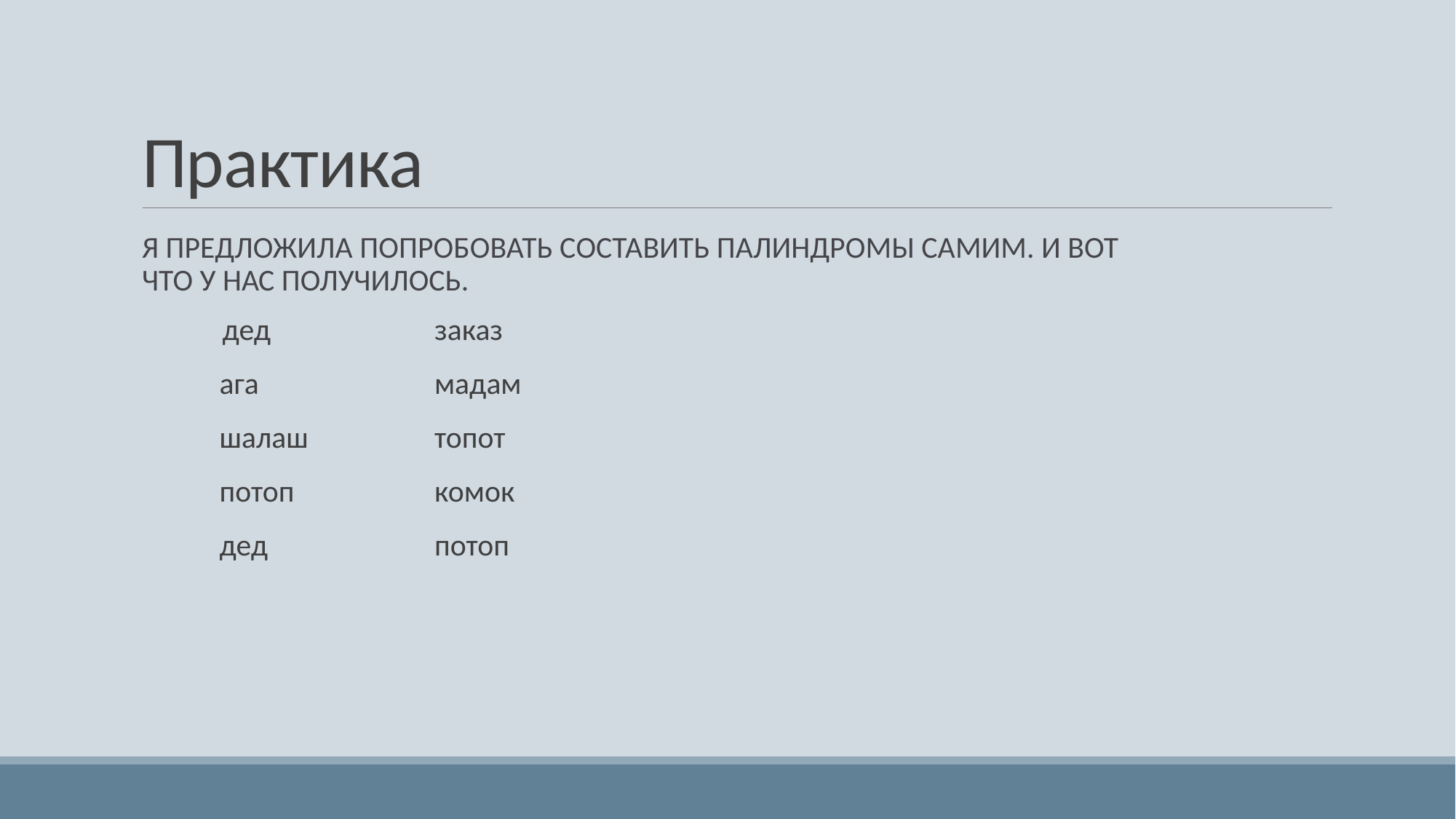

# Практика
Я предложила попробовать составить палиндромы самим. И вот что у нас получилось.
  дед
ага
шалаш
потоп
дед

заказ
мадам
топот
комок
потоп